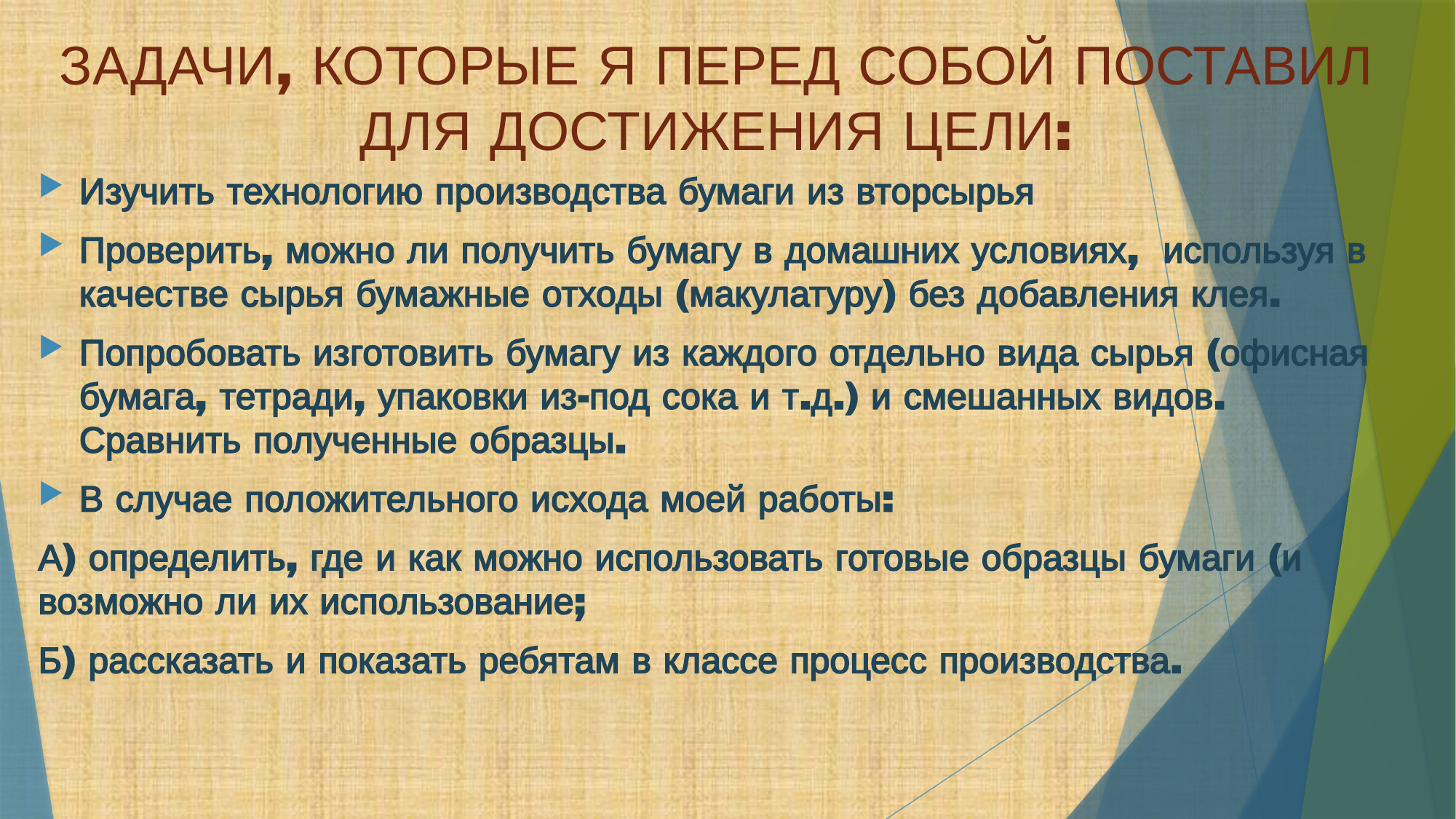

# ЗАДАЧИ, КОТОРЫЕ Я ПЕРЕД СОБОЙ ПОСТАВИЛ ДЛЯ ДОСТИЖЕНИЯ ЦЕЛИ:
Изучить технологию производства бумаги из вторсырья
Проверить, можно ли получить бумагу в домашних условиях,  используя в качестве сырья бумажные отходы (макулатуру) без добавления клея.
Попробовать изготовить бумагу из каждого отдельно вида сырья (офисная бумага, тетради, упаковки из-под сока и т.д.) и смешанных видов. Сравнить полученные образцы.
В случае положительного исхода моей работы:
А) определить, где и как можно использовать готовые образцы бумаги (и возможно ли их использование;
Б) рассказать и показать ребятам в классе процесс производства.